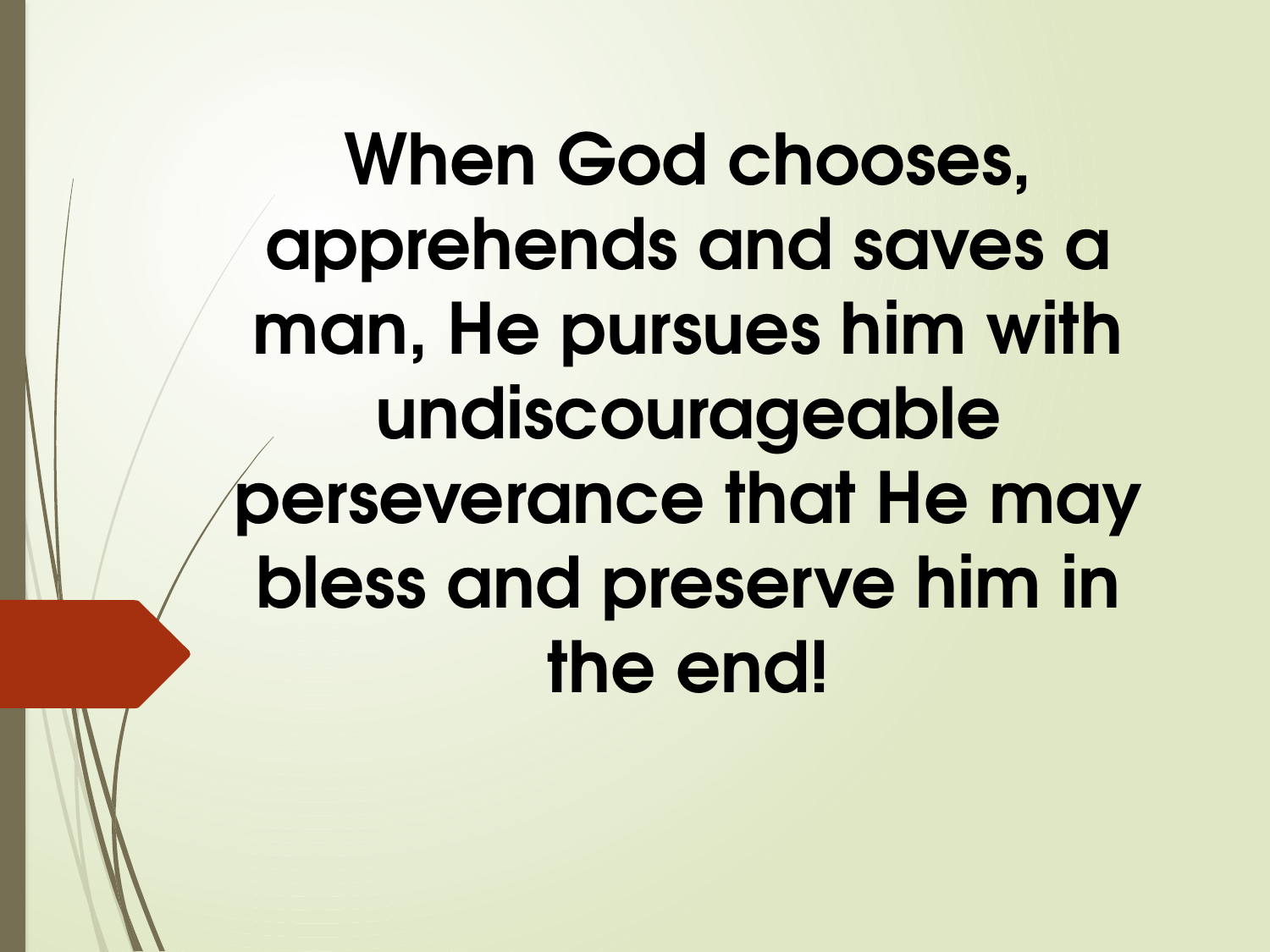

When God chooses, apprehends and saves a man, He pursues him with undiscourageable perseverance that He may bless and preserve him in the end!